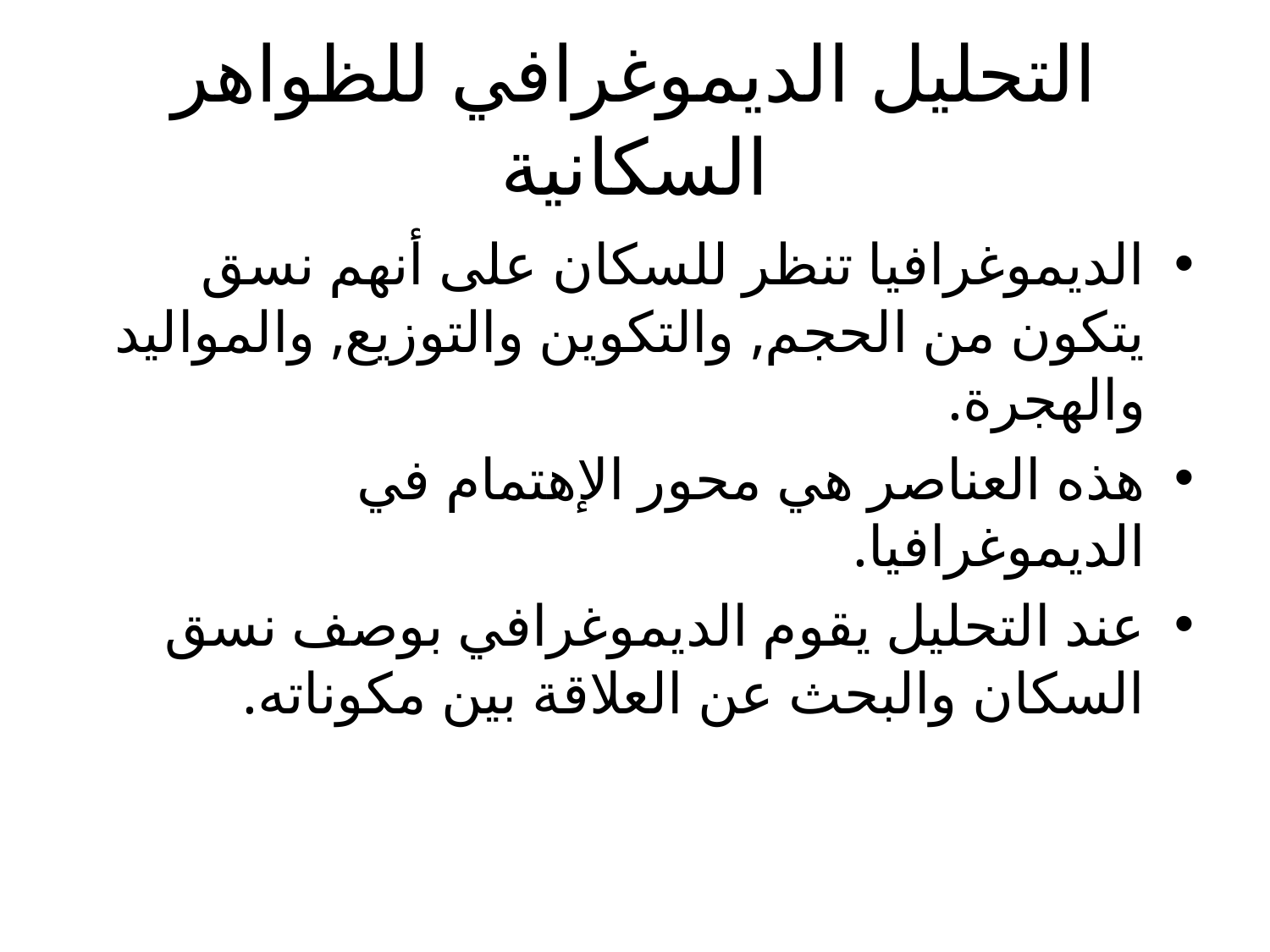

# التحليل الديموغرافي للظواهر السكانية
الديموغرافيا تنظر للسكان على أنهم نسق يتكون من الحجم, والتكوين والتوزيع, والمواليد والهجرة.
هذه العناصر هي محور الإهتمام في الديموغرافيا.
عند التحليل يقوم الديموغرافي بوصف نسق السكان والبحث عن العلاقة بين مكوناته.